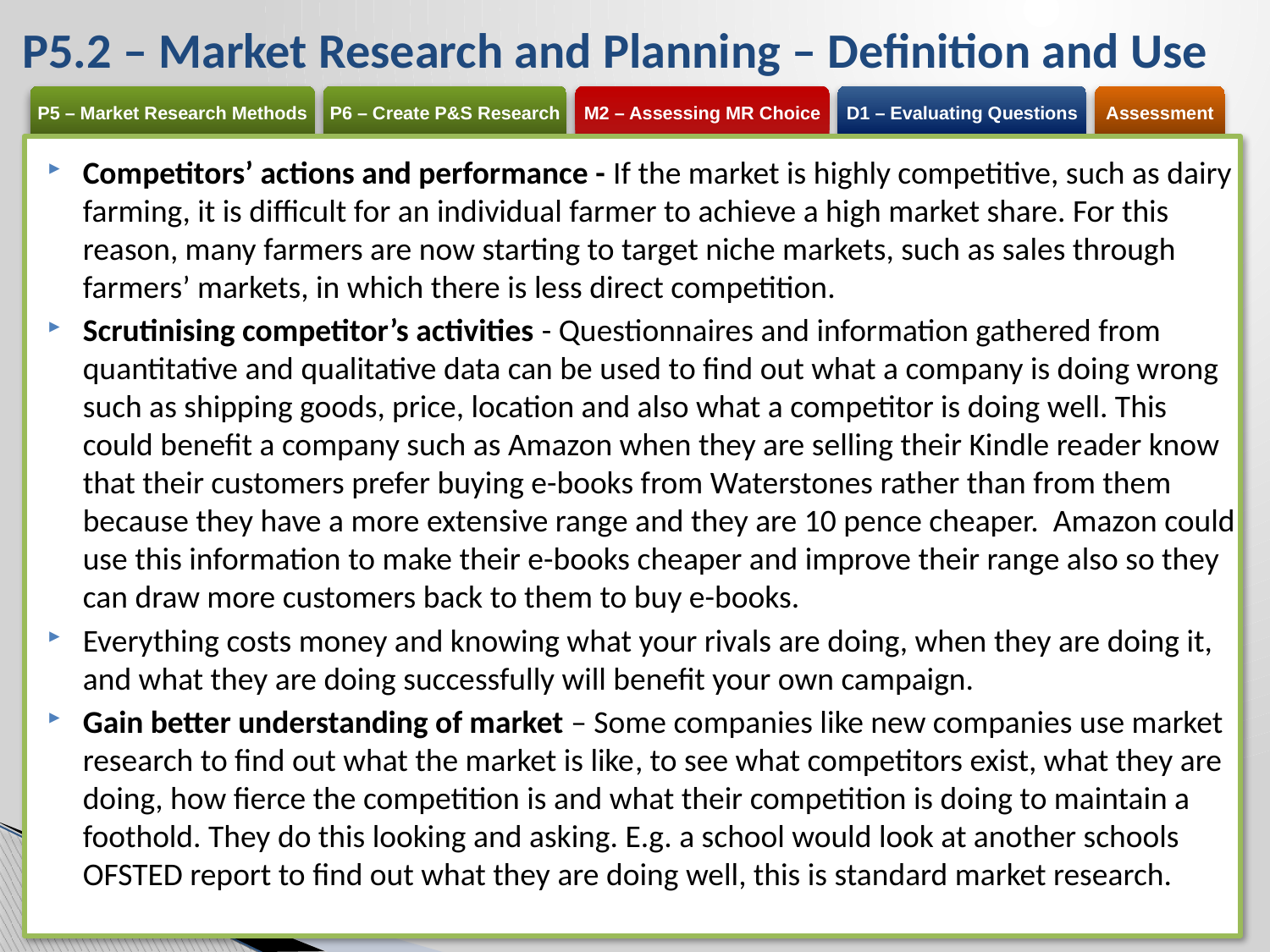

# P5.2 – Market Research and Planning – Definition and Use
Competitors’ actions and performance - If the market is highly competitive, such as dairy farming, it is difficult for an individual farmer to achieve a high market share. For this reason, many farmers are now starting to target niche markets, such as sales through farmers’ markets, in which there is less direct competition.
Scrutinising competitor’s activities - Questionnaires and information gathered from quantitative and qualitative data can be used to find out what a company is doing wrong such as shipping goods, price, location and also what a competitor is doing well. This could benefit a company such as Amazon when they are selling their Kindle reader know that their customers prefer buying e-books from Waterstones rather than from them because they have a more extensive range and they are 10 pence cheaper.  Amazon could use this information to make their e-books cheaper and improve their range also so they can draw more customers back to them to buy e-books.
Everything costs money and knowing what your rivals are doing, when they are doing it, and what they are doing successfully will benefit your own campaign.
Gain better understanding of market – Some companies like new companies use market research to find out what the market is like, to see what competitors exist, what they are doing, how fierce the competition is and what their competition is doing to maintain a foothold. They do this looking and asking. E.g. a school would look at another schools OFSTED report to find out what they are doing well, this is standard market research.